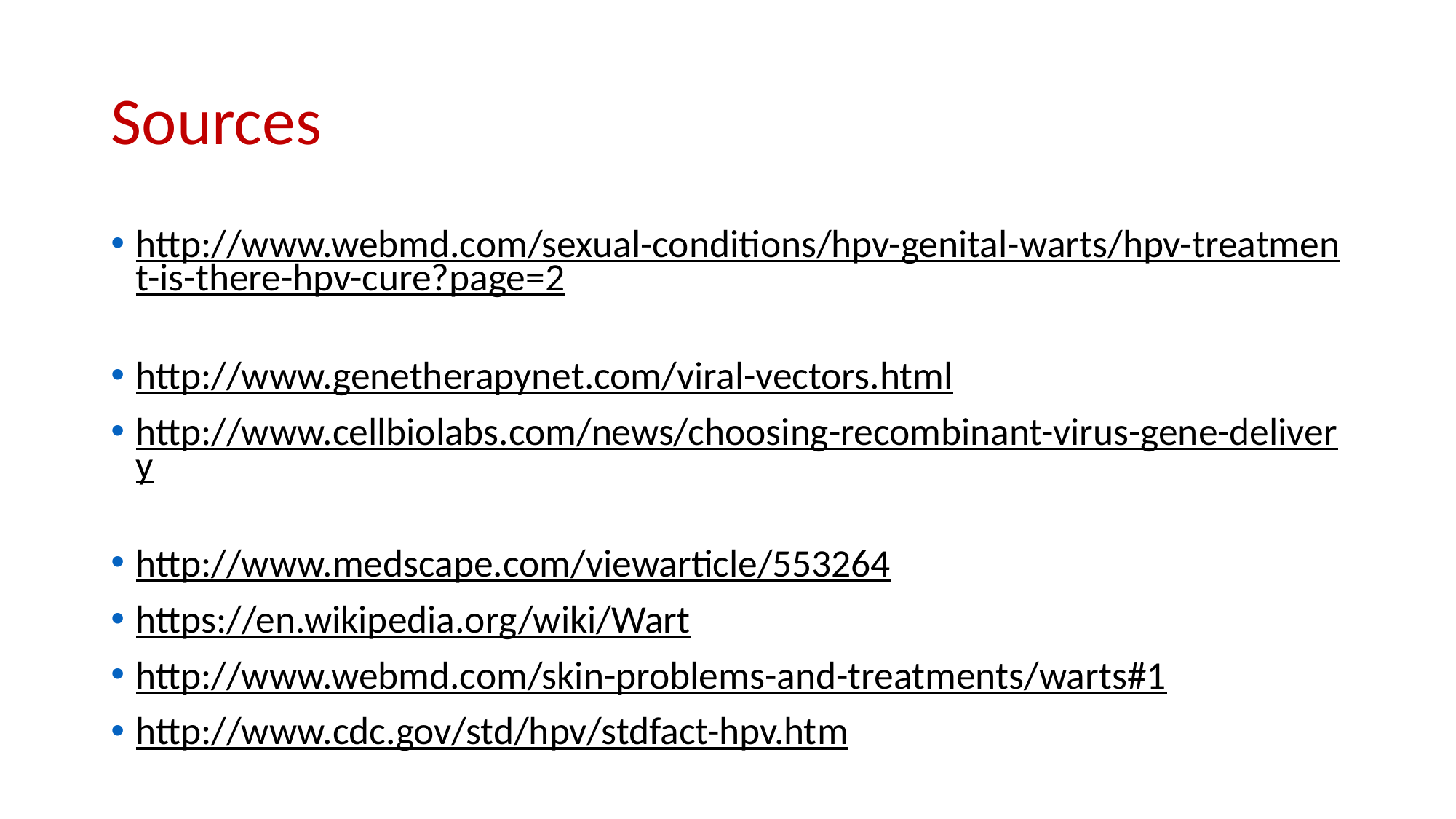

# Sources
http://www.webmd.com/sexual-conditions/hpv-genital-warts/hpv-treatment-is-there-hpv-cure?page=2
http://www.genetherapynet.com/viral-vectors.html
http://www.cellbiolabs.com/news/choosing-recombinant-virus-gene-delivery
http://www.medscape.com/viewarticle/553264
https://en.wikipedia.org/wiki/Wart
http://www.webmd.com/skin-problems-and-treatments/warts#1
http://www.cdc.gov/std/hpv/stdfact-hpv.htm